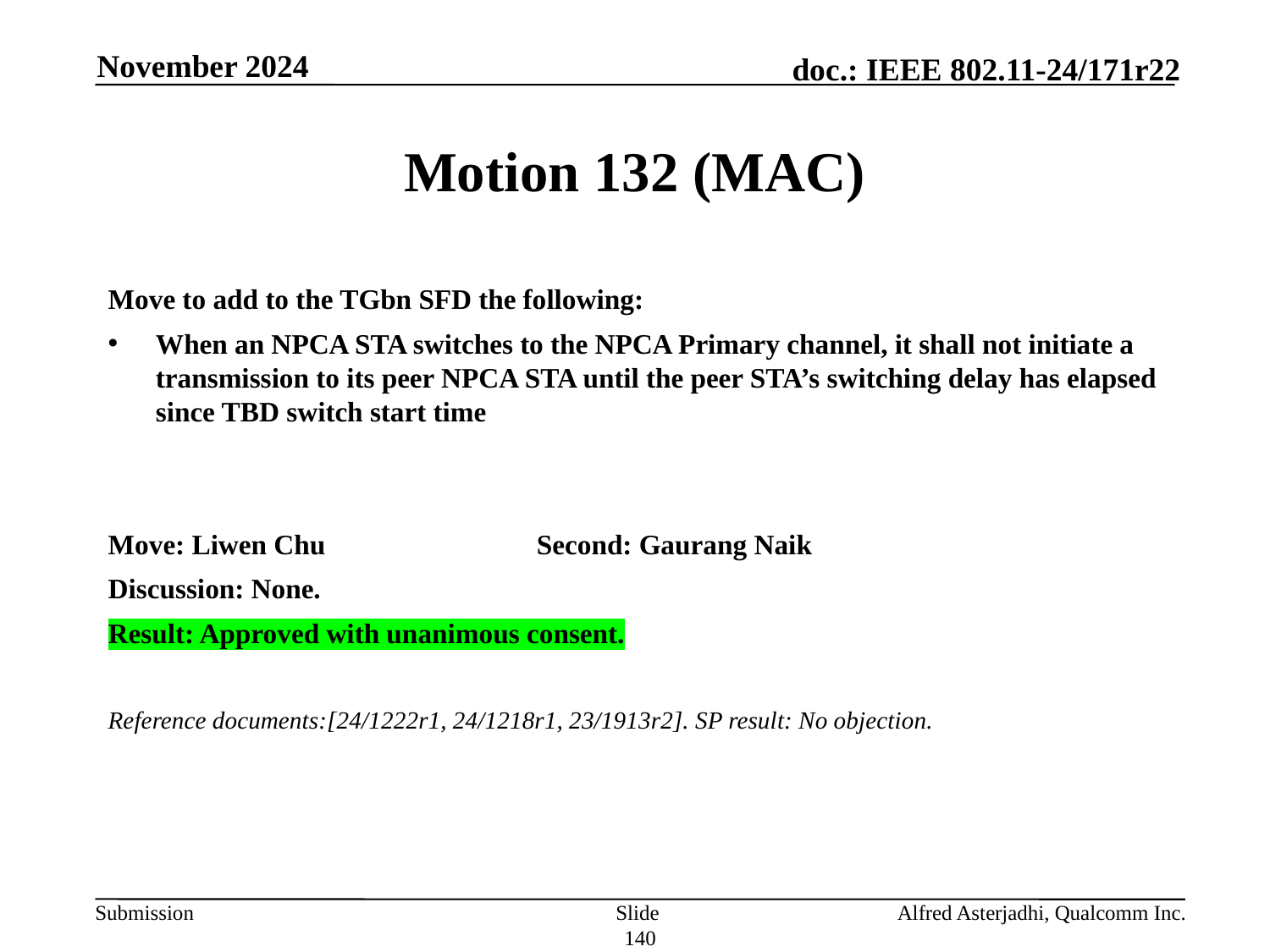

November 2024
# Motion 132 (MAC)
Move to add to the TGbn SFD the following:
When an NPCA STA switches to the NPCA Primary channel, it shall not initiate a transmission to its peer NPCA STA until the peer STA’s switching delay has elapsed since TBD switch start time

Move: Liwen Chu 		Second: Gaurang Naik
Discussion: None.
Result: Approved with unanimous consent.

Reference documents:[24/1222r1, 24/1218r1, 23/1913r2]. SP result: No objection.

Slide 140
Alfred Asterjadhi, Qualcomm Inc.